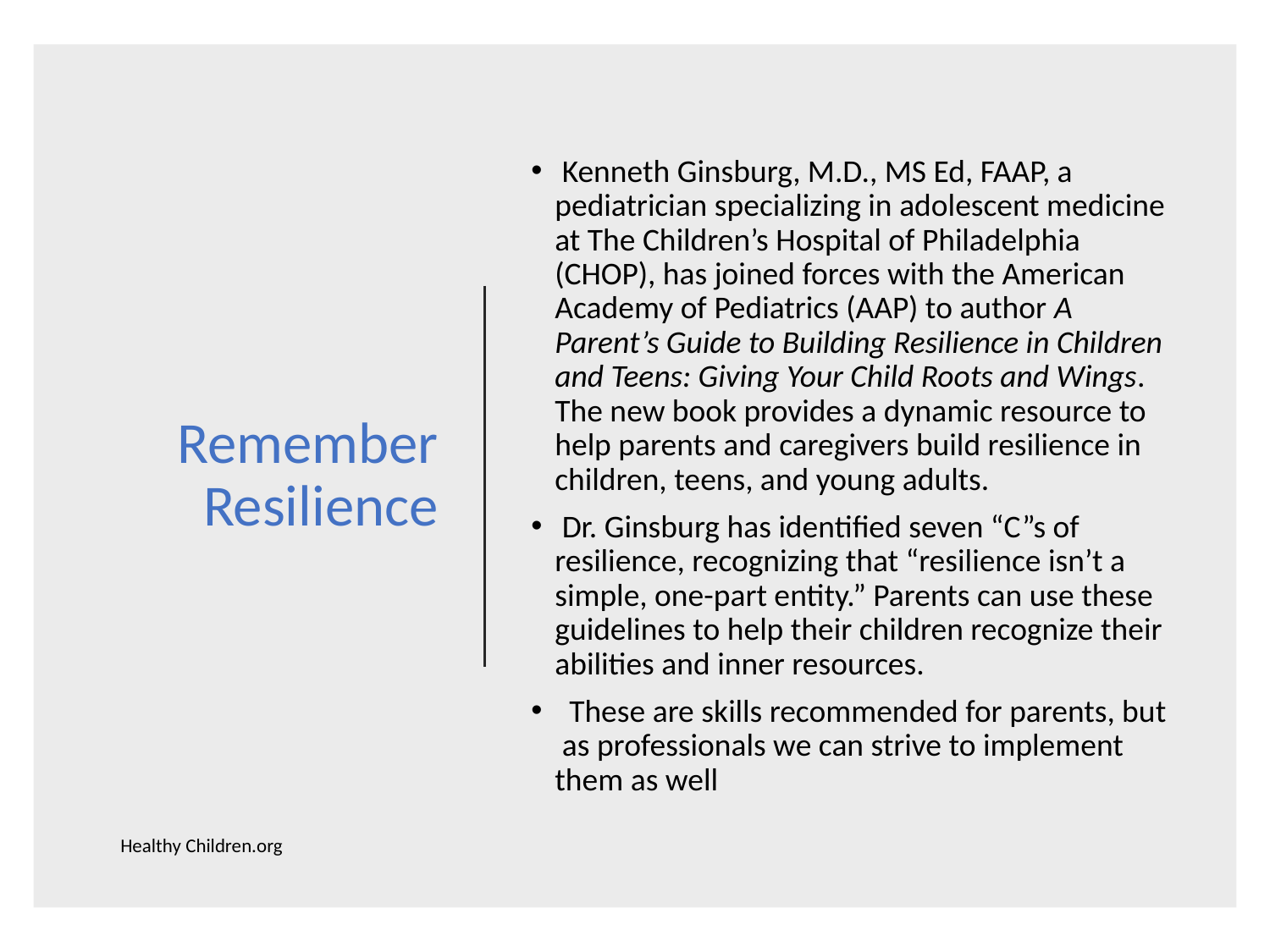

# Remember Resilience
 Kenneth Ginsburg, M.D., MS Ed, FAAP, a pediatrician specializing in adolescent medicine at The Children’s Hospital of Philadelphia (CHOP), has joined forces with the American Academy of Pediatrics (AAP) to author A Parent’s Guide to Building Resilience in Children and Teens: Giving Your Child Roots and Wings. The new book provides a dynamic resource to help parents and caregivers build resilience in children, teens, and young adults.
 Dr. Ginsburg has identified seven “C”s of resilience, recognizing that “resilience isn’t a simple, one-part entity.” Parents can use these guidelines to help their children recognize their abilities and inner resources.
  These are skills recommended for parents, but  as professionals we can strive to implement them as well
Healthy Children.org